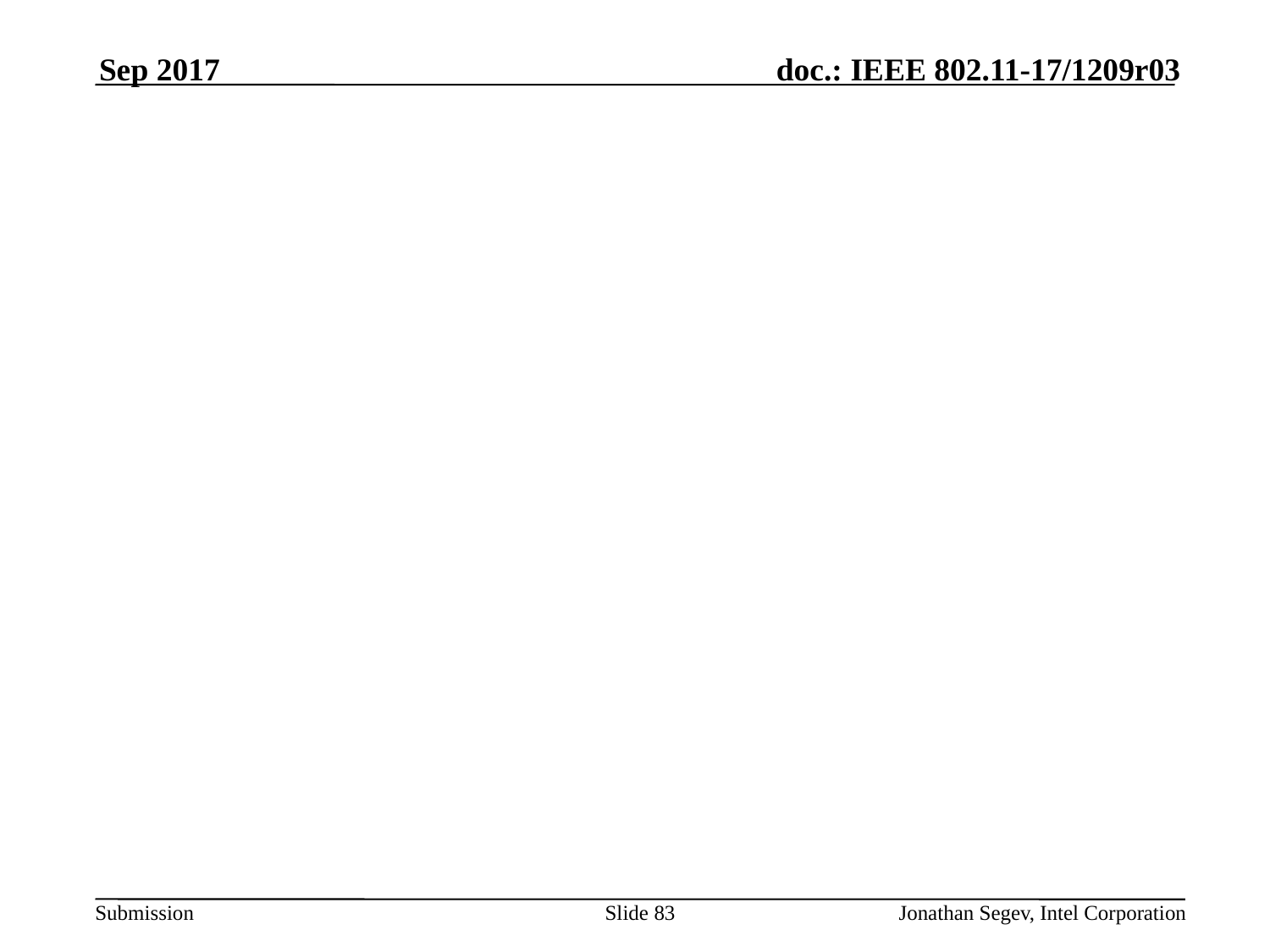

Sep 2017
#

Slide 83
Jonathan Segev, Intel Corporation